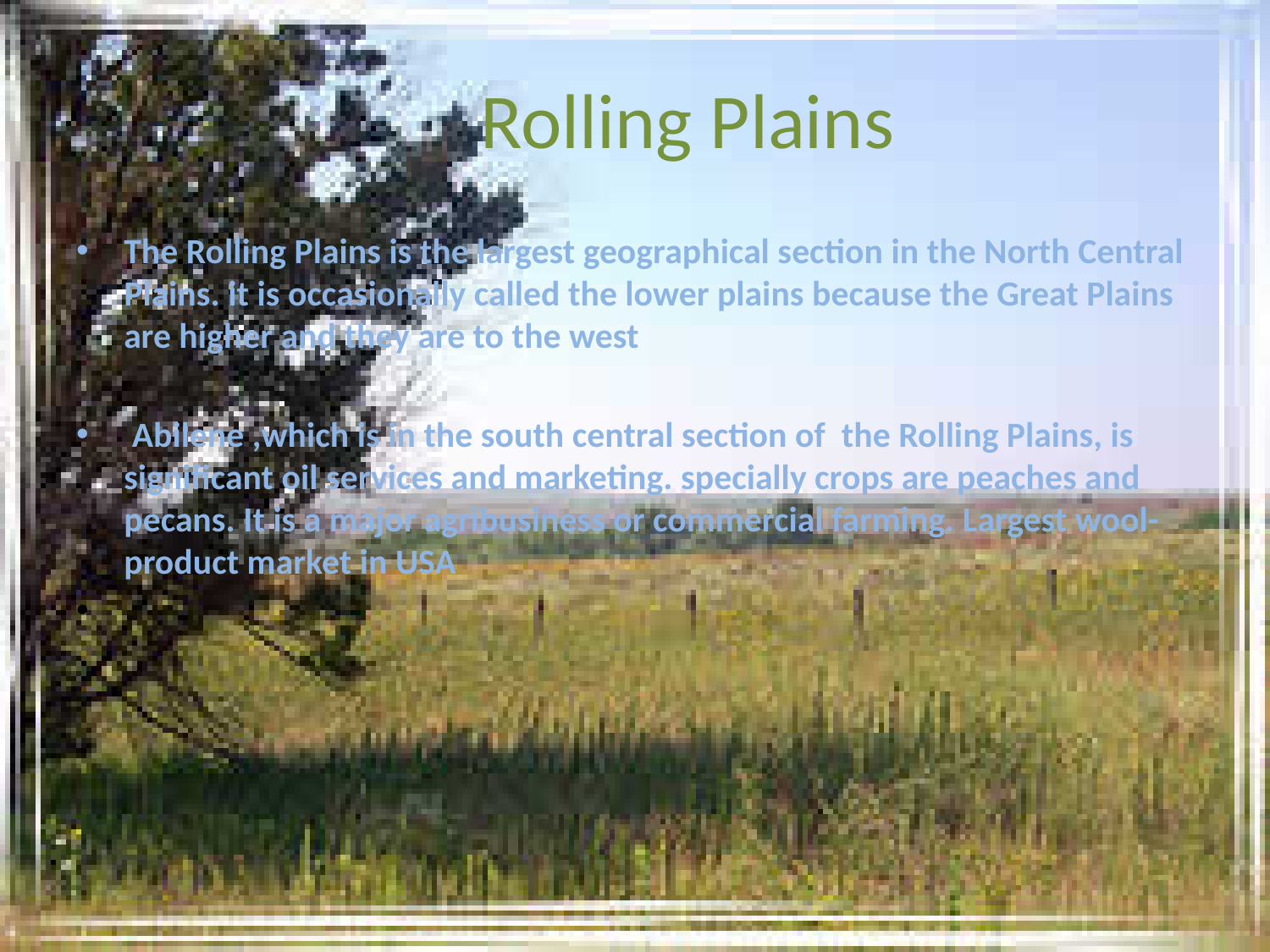

# Rolling Plains
The Rolling Plains is the largest geographical section in the North Central Plains. it is occasionally called the lower plains because the Great Plains are higher and they are to the west

 Abilene ,which is in the south central section of  the Rolling Plains, is significant oil services and marketing. specially crops are peaches and pecans. It is a major agribusiness or commercial farming. Largest wool- product market in USA